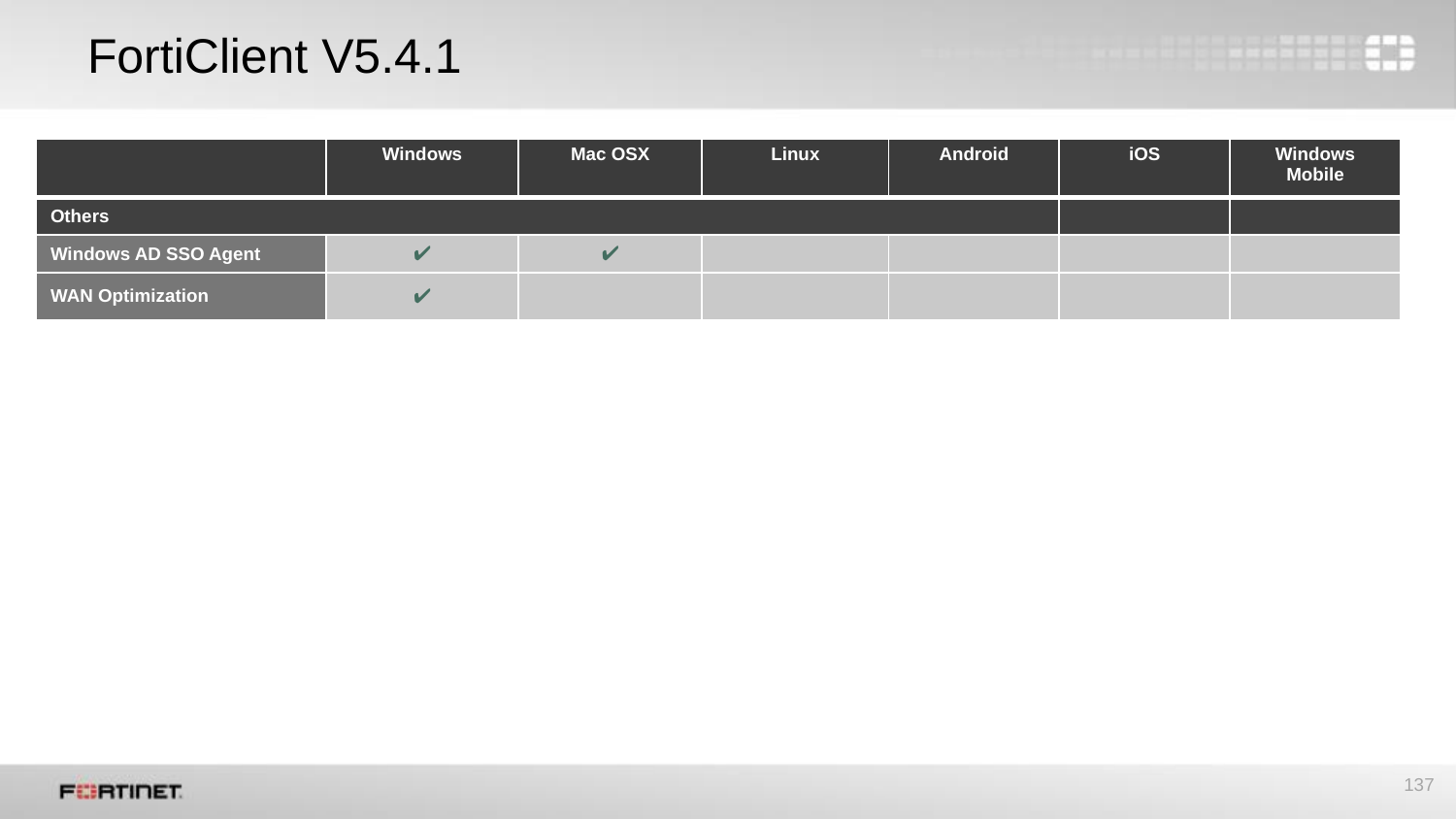

# FortiClient V5.4.1
New in 4.0 MR3
|  | Windows | Mac OSX | Linux | Android | iOS | Windows Mobile |
| --- | --- | --- | --- | --- | --- | --- |
| Others |  |  |  |  |  |  |
| Windows AD SSO Agent | ✔ | ✔ |  |  |  |  |
| WAN Optimization | ✔ |  |  |  |  |  |